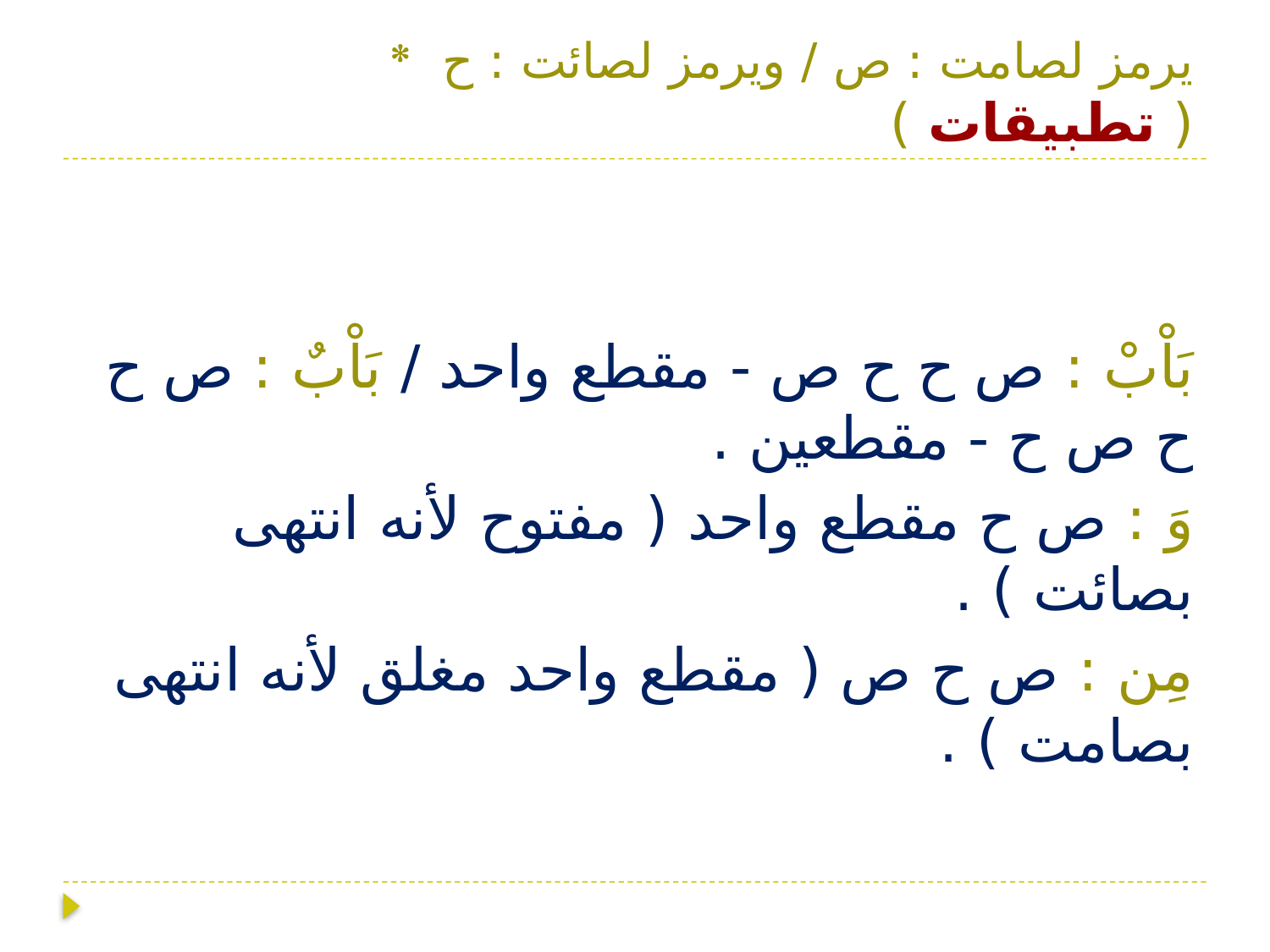

# * يرمز لصامت : ص / ويرمز لصائت : ح  ( تطبيقات )

بَاْبْ : ص ح ح ص - مقطع واحد / بَاْبٌ : ص ح ح ص ح - مقطعين .
وَ : ص ح مقطع واحد ( مفتوح لأنه انتهى بصائت ) .
مِن : ص ح ص ( مقطع واحد مغلق لأنه انتهى بصامت ) .